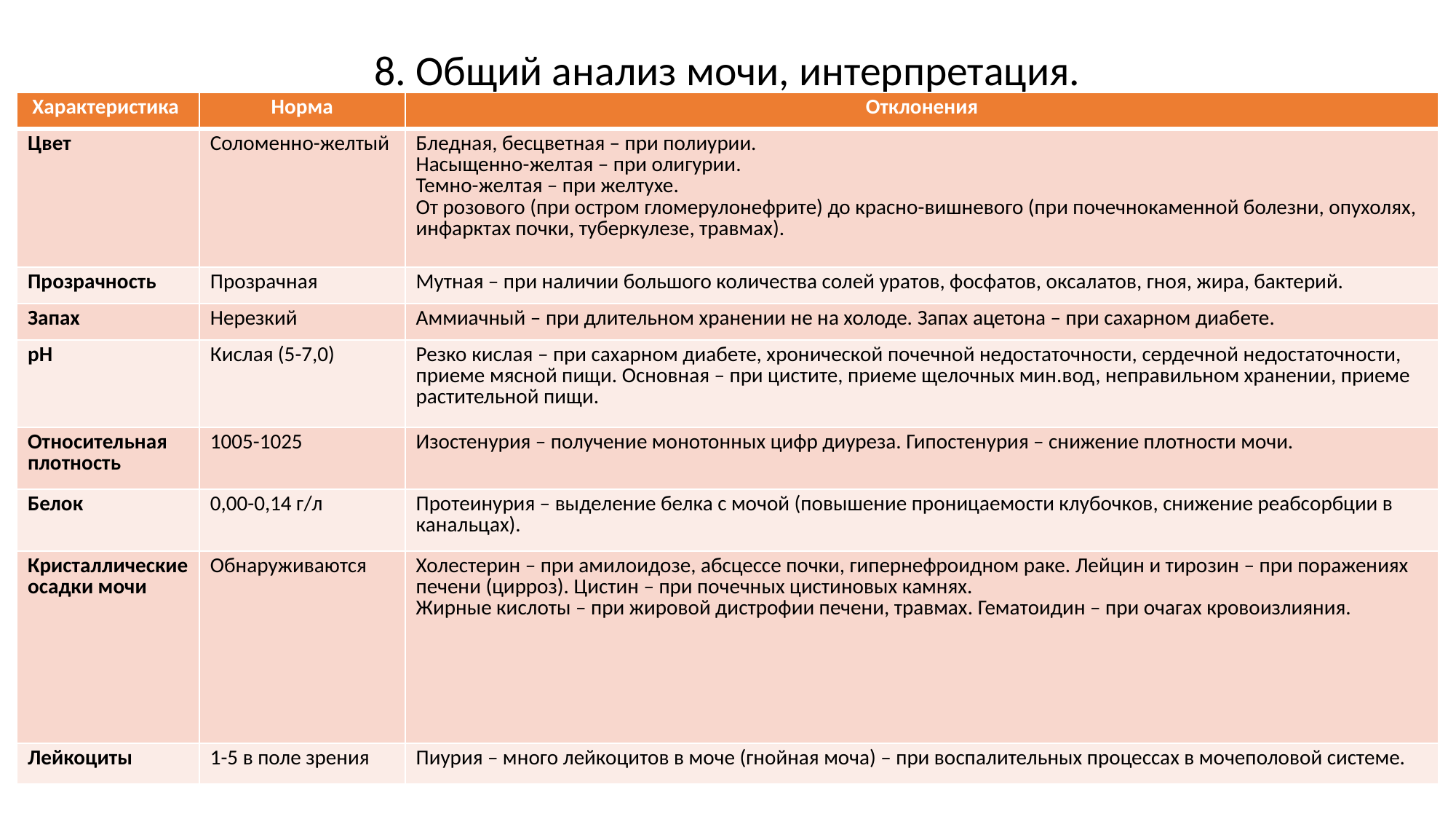

# 8. Общий анализ мочи, интерпретация.
| Характеристика | Норма | Отклонения |
| --- | --- | --- |
| Цвет | Соломенно-желтый | Бледная, бесцветная – при полиурии. Насыщенно-желтая – при олигурии. Темно-желтая – при желтухе. От розового (при остром гломерулонефрите) до красно-вишневого (при почечнокаменной болезни, опухолях, инфарктах почки, туберкулезе, травмах). |
| Прозрачность | Прозрачная | Мутная – при наличии большого количества солей уратов, фосфатов, оксалатов, гноя, жира, бактерий. |
| Запах | Нерезкий | Аммиачный – при длительном хранении не на холоде. Запах ацетона – при сахарном диабете. |
| pH | Кислая (5-7,0) | Резко кислая – при сахарном диабете, хронической почечной недостаточности, сердечной недостаточности, приеме мясной пищи. Основная – при цистите, приеме щелочных мин.вод, неправильном хранении, приеме растительной пищи. |
| Относительная плотность | 1005-1025 | Изостенурия – получение монотонных цифр диуреза. Гипостенурия – снижение плотности мочи. |
| Белок | 0,00-0,14 г/л | Протеинурия – выделение белка с мочой (повышение проницаемости клубочков, снижение реабсорбции в канальцах). |
| Кристаллические осадки мочи | Обнаруживаются | Холестерин – при амилоидозе, абсцессе почки, гипернефроидном раке. Лейцин и тирозин – при поражениях печени (цирроз). Цистин – при почечных цистиновых камнях. Жирные кислоты – при жировой дистрофии печени, травмах. Гематоидин – при очагах кровоизлияния. |
| Лейкоциты | 1-5 в поле зрения | Пиурия – много лейкоцитов в моче (гнойная моча) – при воспалительных процессах в мочеполовой системе. |